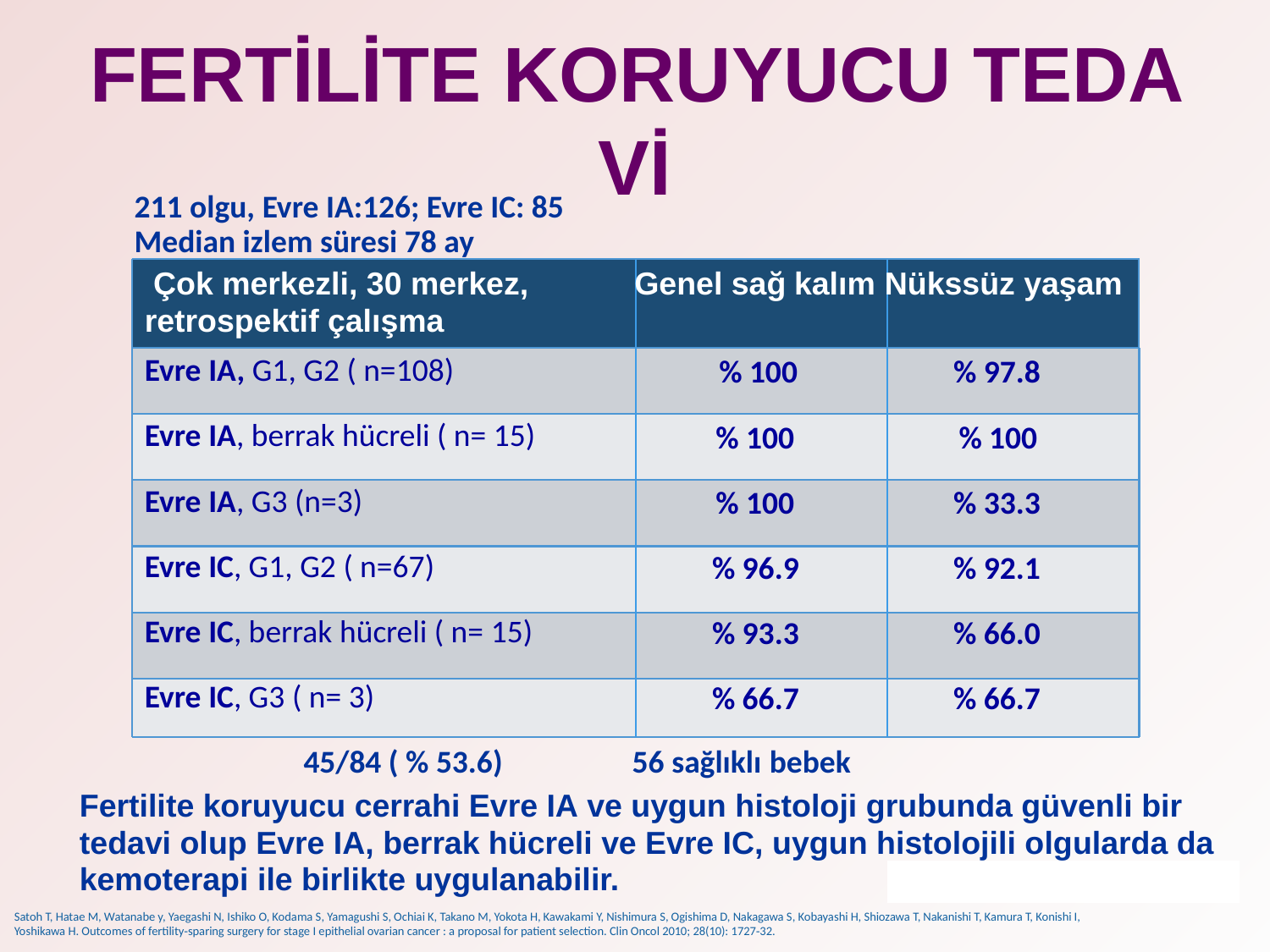

# FERTİLİTE KORUYUCU TEDAVİ
211 olgu, Evre IA:126; Evre IC: 85
Median izlem süresi 78 ay

	Çok merkezli, 30 merkez,
retrospektif çalışma

Evre IA, G1, G2 ( n=108)

Evre IA, berrak hücreli ( n= 15)

Evre IA, G3 (n=3)

Evre IC, G1, G2 ( n=67)

Evre IC, berrak hücreli ( n= 15)

Evre IC, G3 ( n= 3)
Genel sağ kalım

			% 100

		% 100

		% 100

	% 96.9

	% 93.3

	% 66.7
Nükssüz yaşam

	% 97.8

		% 100

	% 33.3

	% 92.1

	% 66.0

	% 66.7

		45/84 ( % 53.6)                  56 sağlıklı bebek
	Fertilite koruyucu cerrahi Evre IA ve uygun histoloji grubunda güvenli bir
	tedavi olup Evre IA, berrak hücreli ve Evre IC, uygun histolojili olgularda da
	kemoterapi ile birlikte uygulanabilir.
Satoh T, Hatae M, Watanabe y, Yaegashi N, Ishiko O, Kodama S, Yamagushi S, Ochiai K, Takano M, Yokota H, Kawakami Y, Nishimura S, Ogishima D, Nakagawa S, Kobayashi H, Shiozawa T, Nakanishi T, Kamura T, Konishi I,
Yoshikawa H. Outcomes of fertility‐sparing surgery for stage I epithelial ovarian cancer : a proposal for patient selection. Clin Oncol 2010; 28(10): 1727‐32.